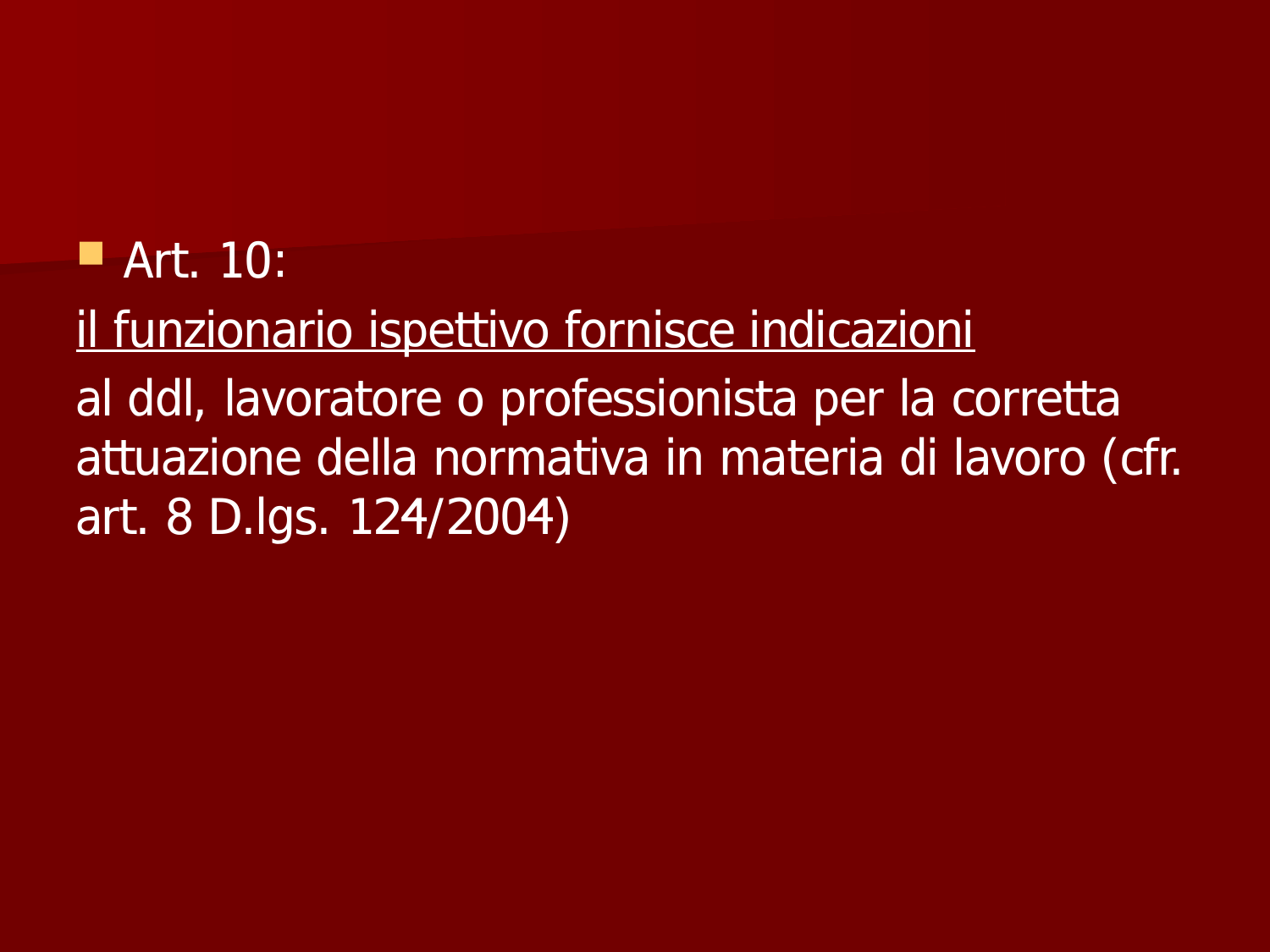

Art. 10:
il funzionario ispettivo fornisce indicazioni
al ddl, lavoratore o professionista per la corretta attuazione della normativa in materia di lavoro (cfr. art. 8 D.lgs. 124/2004)